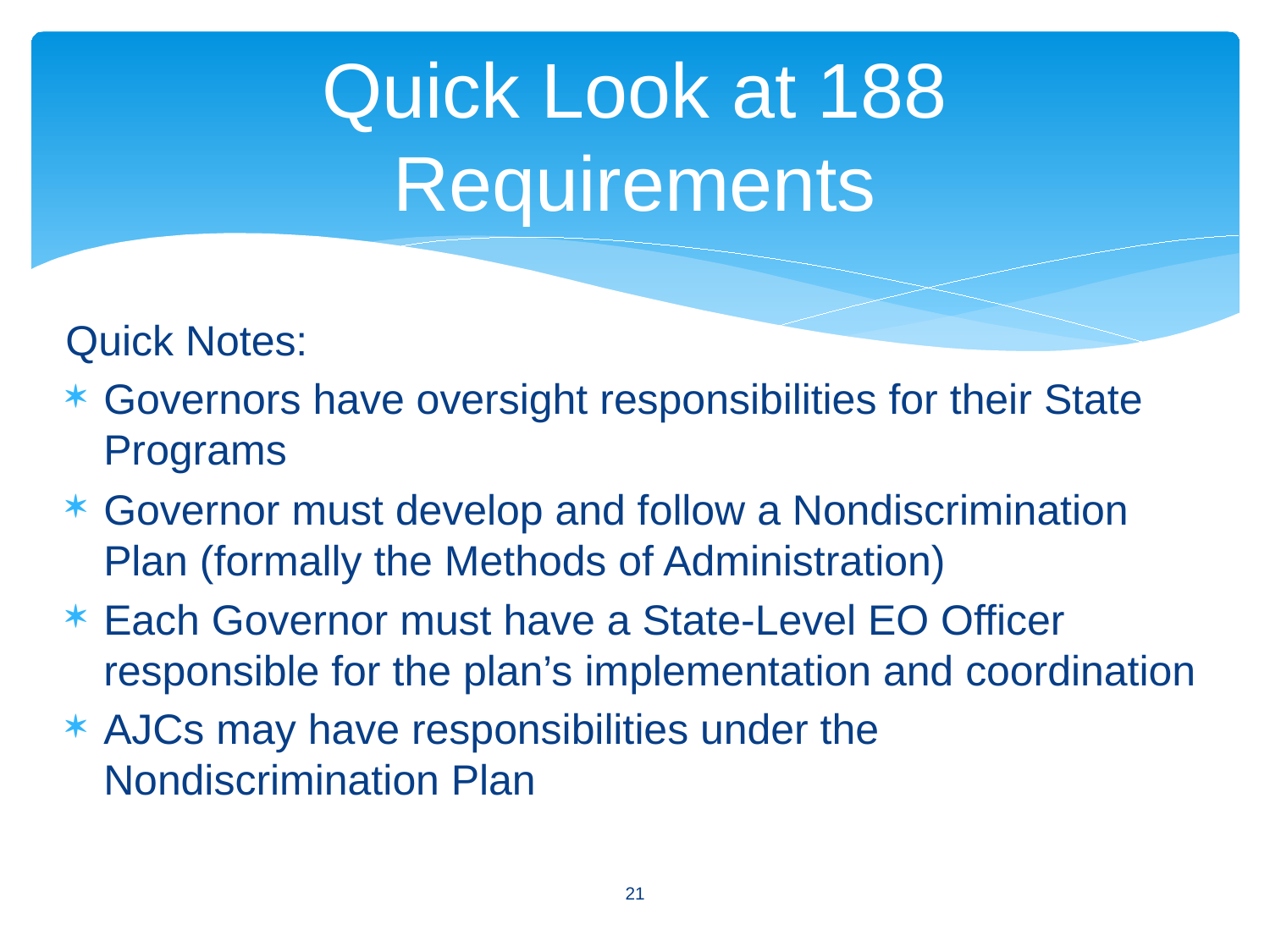

# Quick Look at 188 Requirements
Quick Notes:
Governors have oversight responsibilities for their State Programs
Governor must develop and follow a Nondiscrimination Plan (formally the Methods of Administration)
Each Governor must have a State-Level EO Officer responsible for the plan’s implementation and coordination
AJCs may have responsibilities under the Nondiscrimination Plan
21